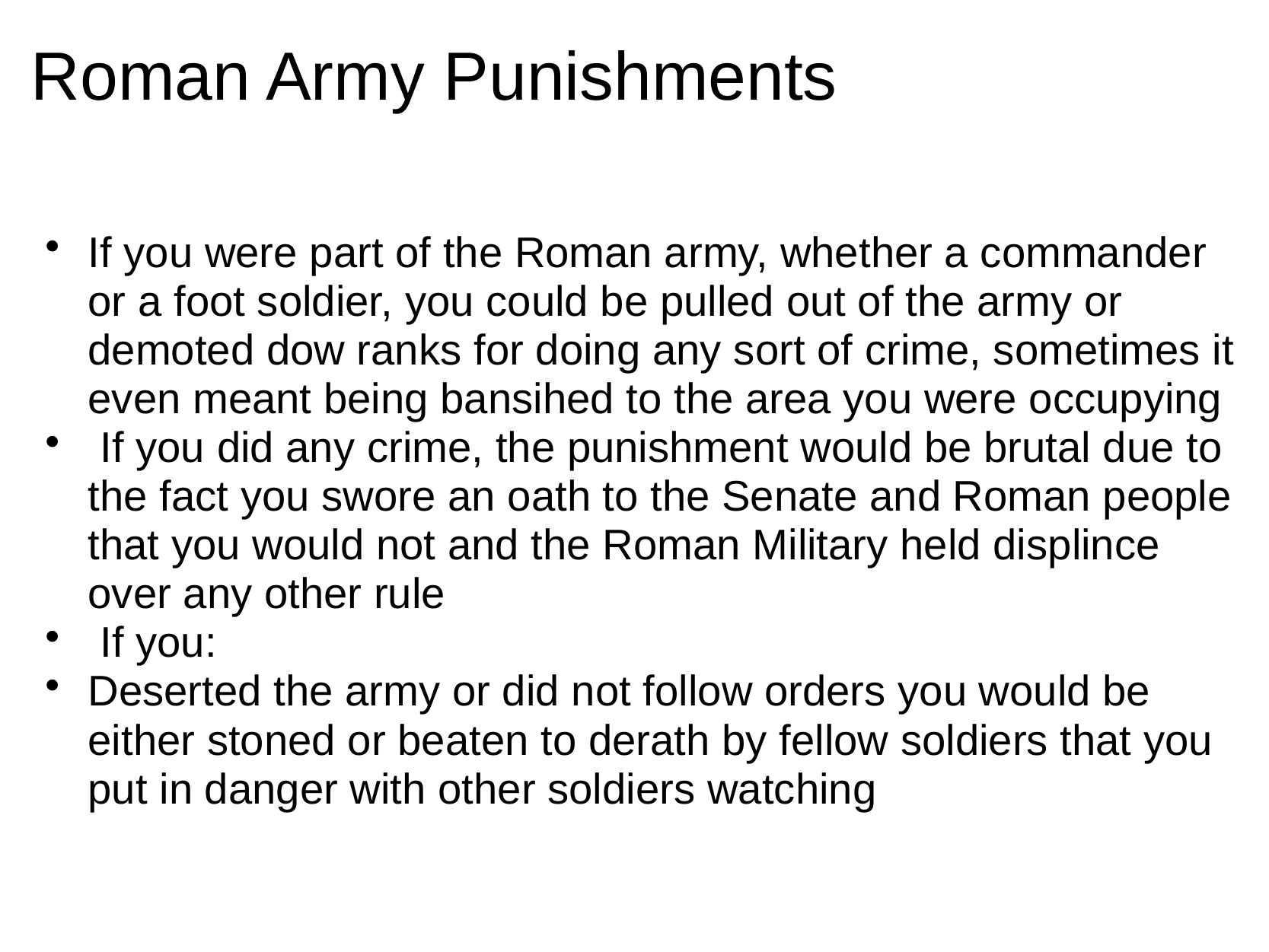

# Roman Army Punishments
If you were part of the Roman army, whether a commander or a foot soldier, you could be pulled out of the army or demoted dow ranks for doing any sort of crime, sometimes it even meant being bansihed to the area you were occupying
 If you did any crime, the punishment would be brutal due to the fact you swore an oath to the Senate and Roman people that you would not and the Roman Military held displince over any other rule
 If you:
Deserted the army or did not follow orders you would be either stoned or beaten to derath by fellow soldiers that you put in danger with other soldiers watching